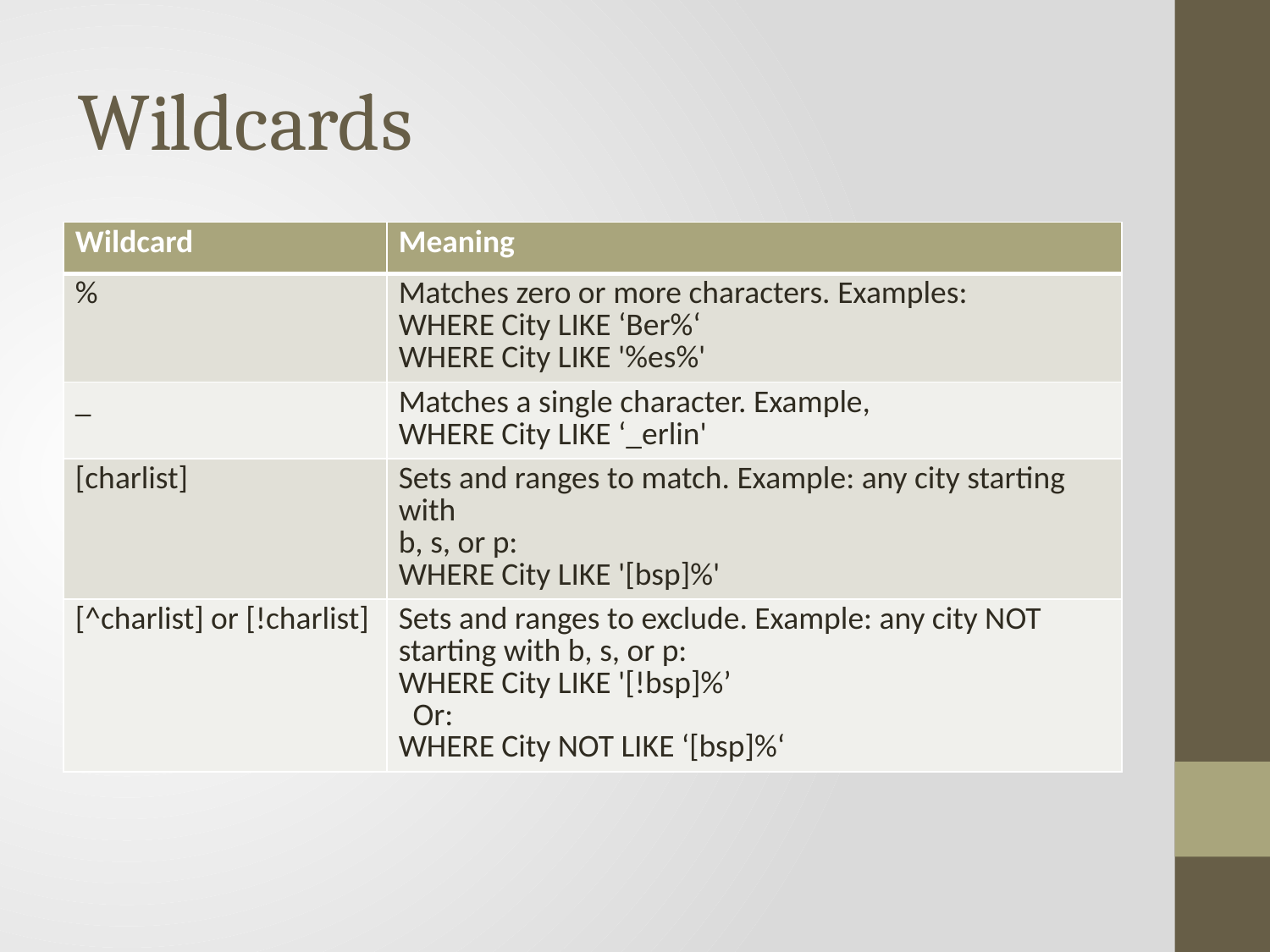

# Wildcards
| Wildcard | Meaning |
| --- | --- |
| % | Matches zero or more characters. Examples: WHERE City LIKE ‘Ber%‘ WHERE City LIKE '%es%' |
| \_ | Matches a single character. Example, WHERE City LIKE ‘\_erlin' |
| [charlist] | Sets and ranges to match. Example: any city starting with b, s, or p: WHERE City LIKE '[bsp]%' |
| [^charlist] or [!charlist] | Sets and ranges to exclude. Example: any city NOT starting with b, s, or p: WHERE City LIKE '[!bsp]%’ Or: WHERE City NOT LIKE ‘[bsp]%‘ |